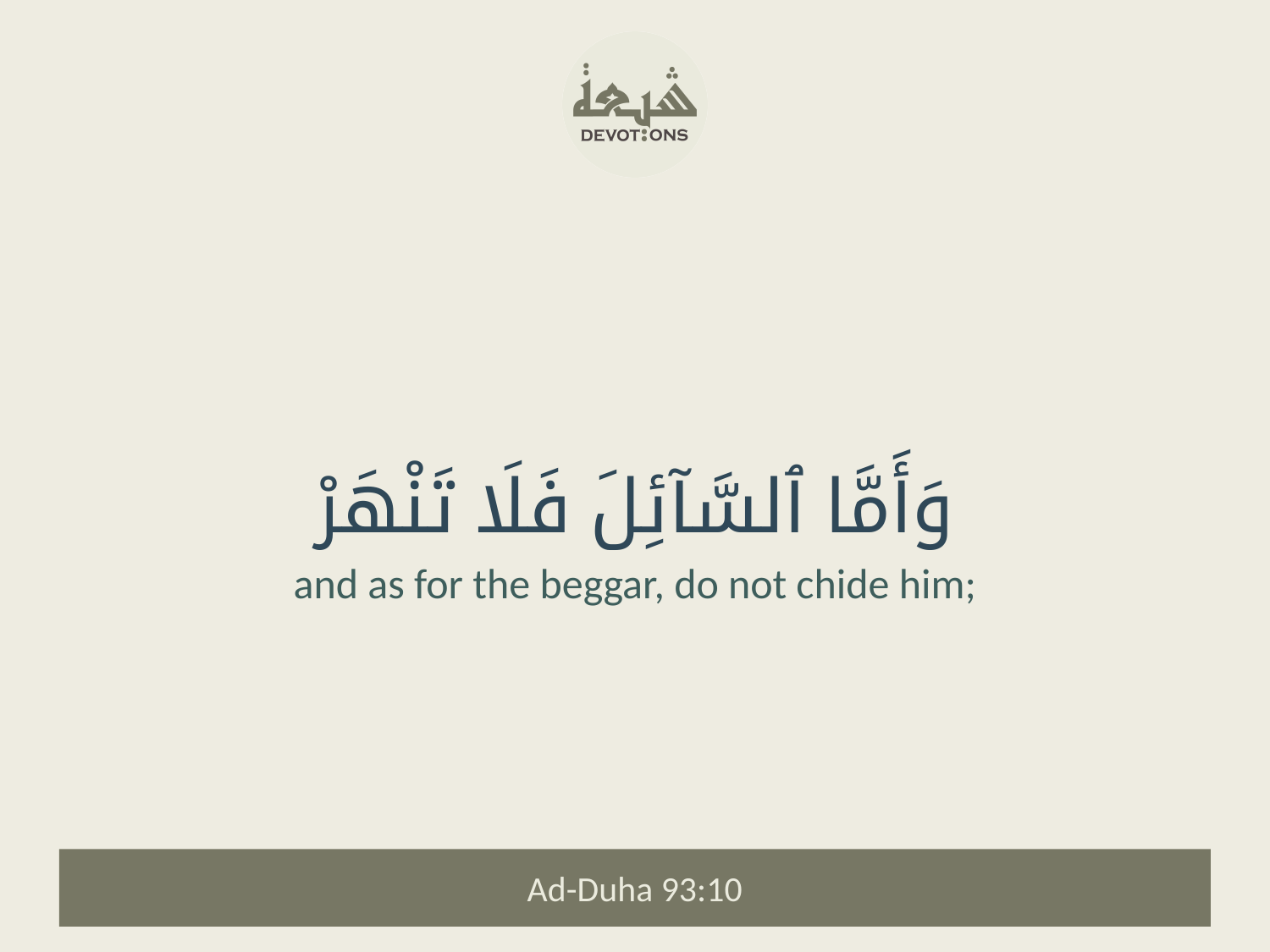

وَأَمَّا ٱلسَّآئِلَ فَلَا تَنْهَرْ
and as for the beggar, do not chide him;
Ad-Duha 93:10